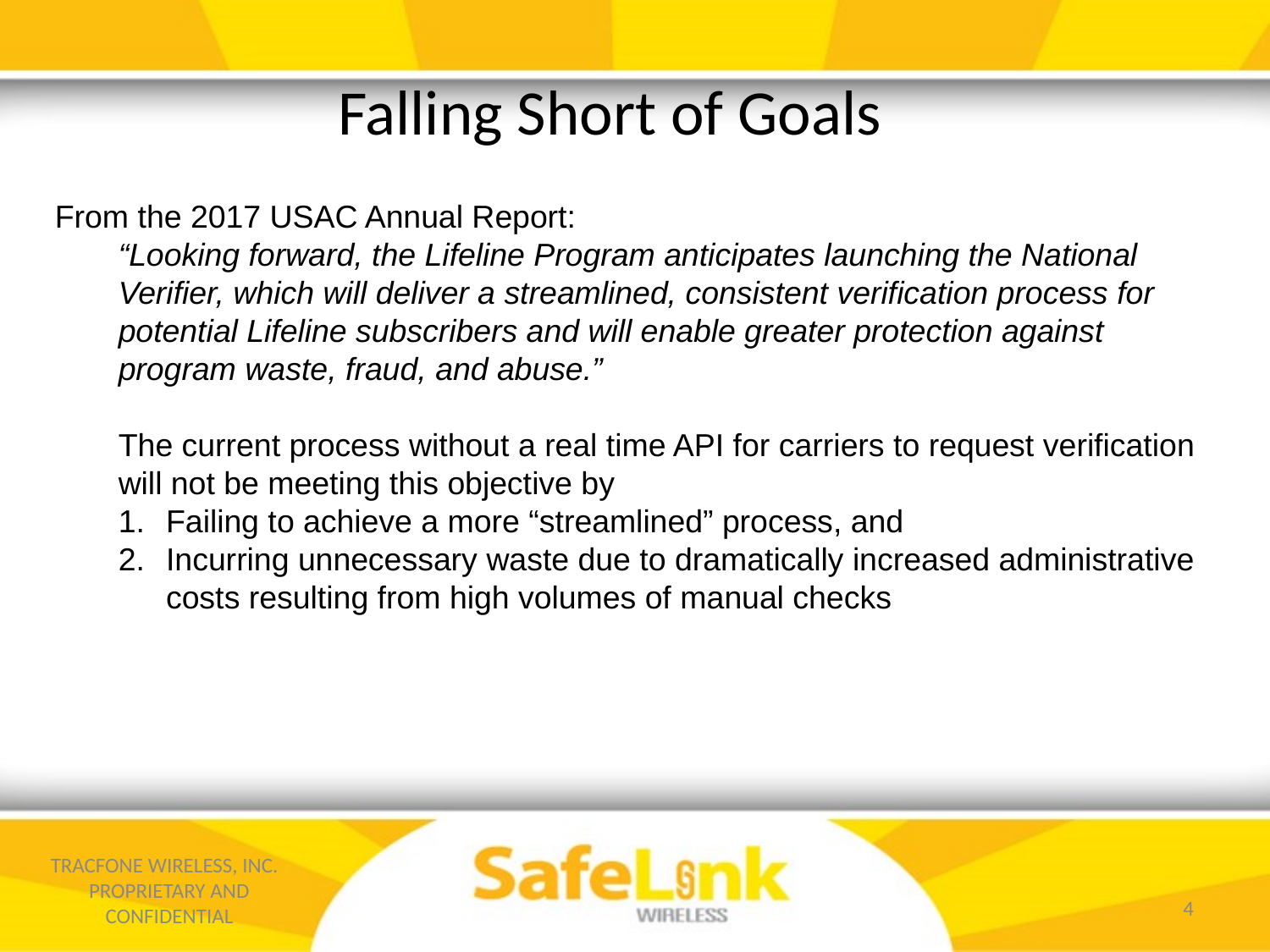

Falling Short of Goals
From the 2017 USAC Annual Report:
“Looking forward, the Lifeline Program anticipates launching the National Verifier, which will deliver a streamlined, consistent verification process for potential Lifeline subscribers and will enable greater protection against program waste, fraud, and abuse.”

The current process without a real time API for carriers to request verification will not be meeting this objective by
Failing to achieve a more “streamlined” process, and
Incurring unnecessary waste due to dramatically increased administrative costs resulting from high volumes of manual checks

TRACFONE WIRELESS, INC.   PROPRIETARY AND CONFIDENTIAL
4